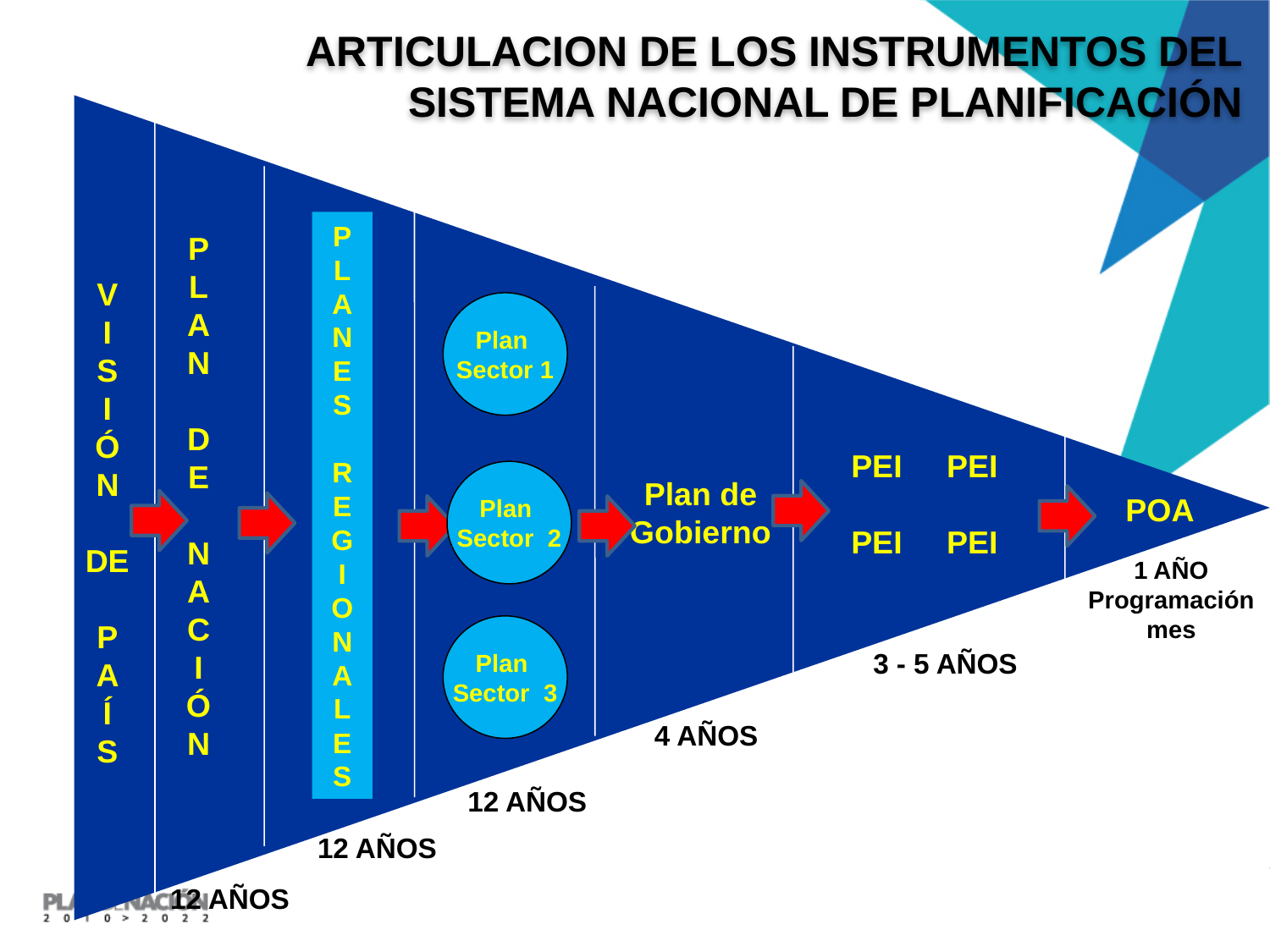

ARTICULACION DE LOS INSTRUMENTOS DEL SISTEMA NACIONAL DE PLANIFICACIÓN

P
L
A
N
E
S

R
E
G
I
O
N
A
L
E
S
P
L
A
N

D
E

N
A
C
I
Ó
N
V
I
S
I
Ó
N

DE

P
A
Í
S

Plan
Sector 1

PEI     PEI

PEI     PEI

Plan
Sector  2
Plan de
Gobierno

POA

1 AÑO
Programación
mes
Plan
Sector  3
3 - 5 AÑOS
4 AÑOS
12 AÑOS
12 AÑOS

12 AÑOS